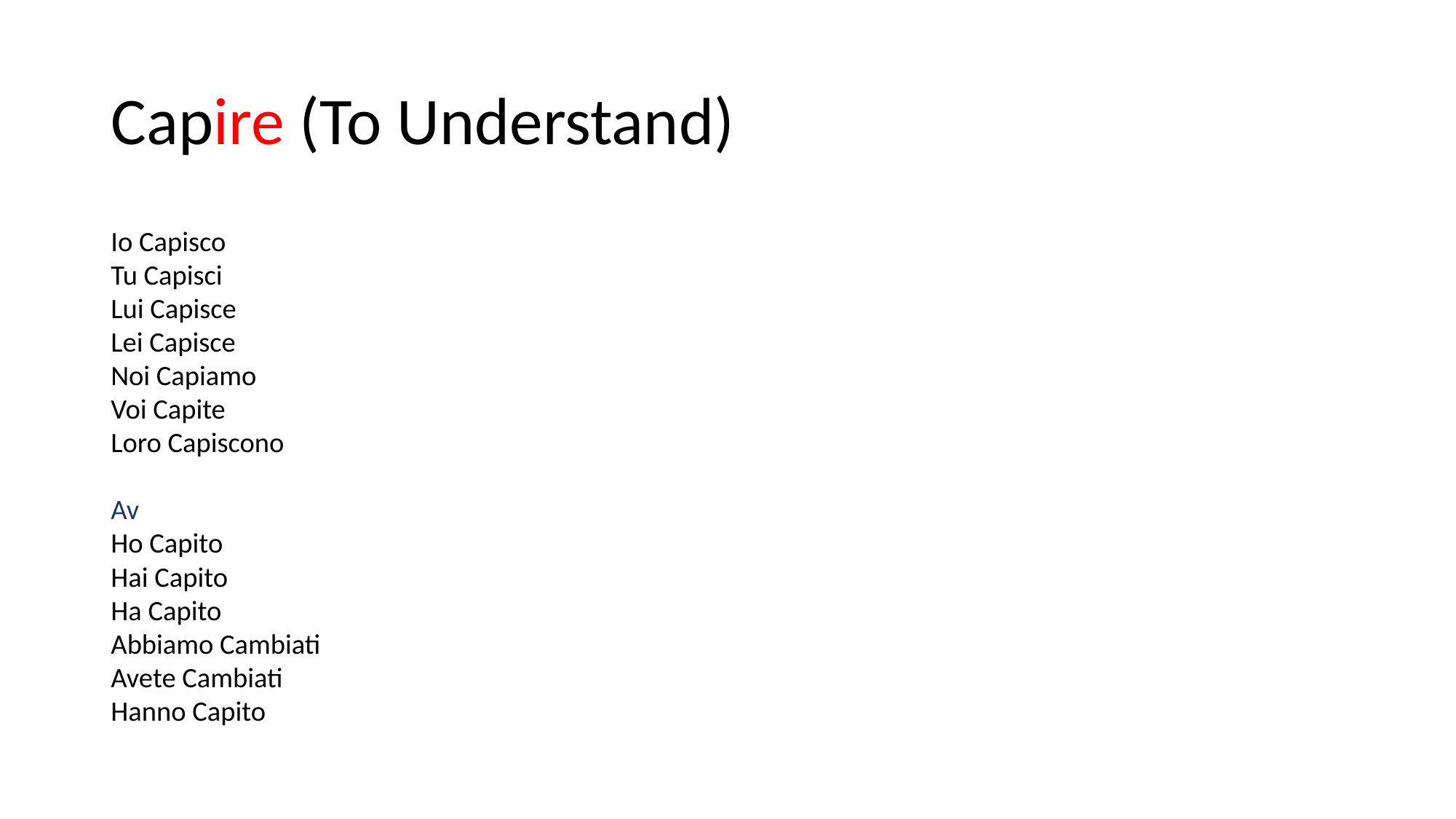

# Capire (To Understand)
Io Capisco
Tu Capisci
Lui Capisce
Lei Capisce
Noi Capiamo
Voi Capite
Loro Capiscono

Av
Ho Capito
Hai Capito
Ha Capito
Abbiamo Cambiati
Avete Cambiati
Hanno Capito